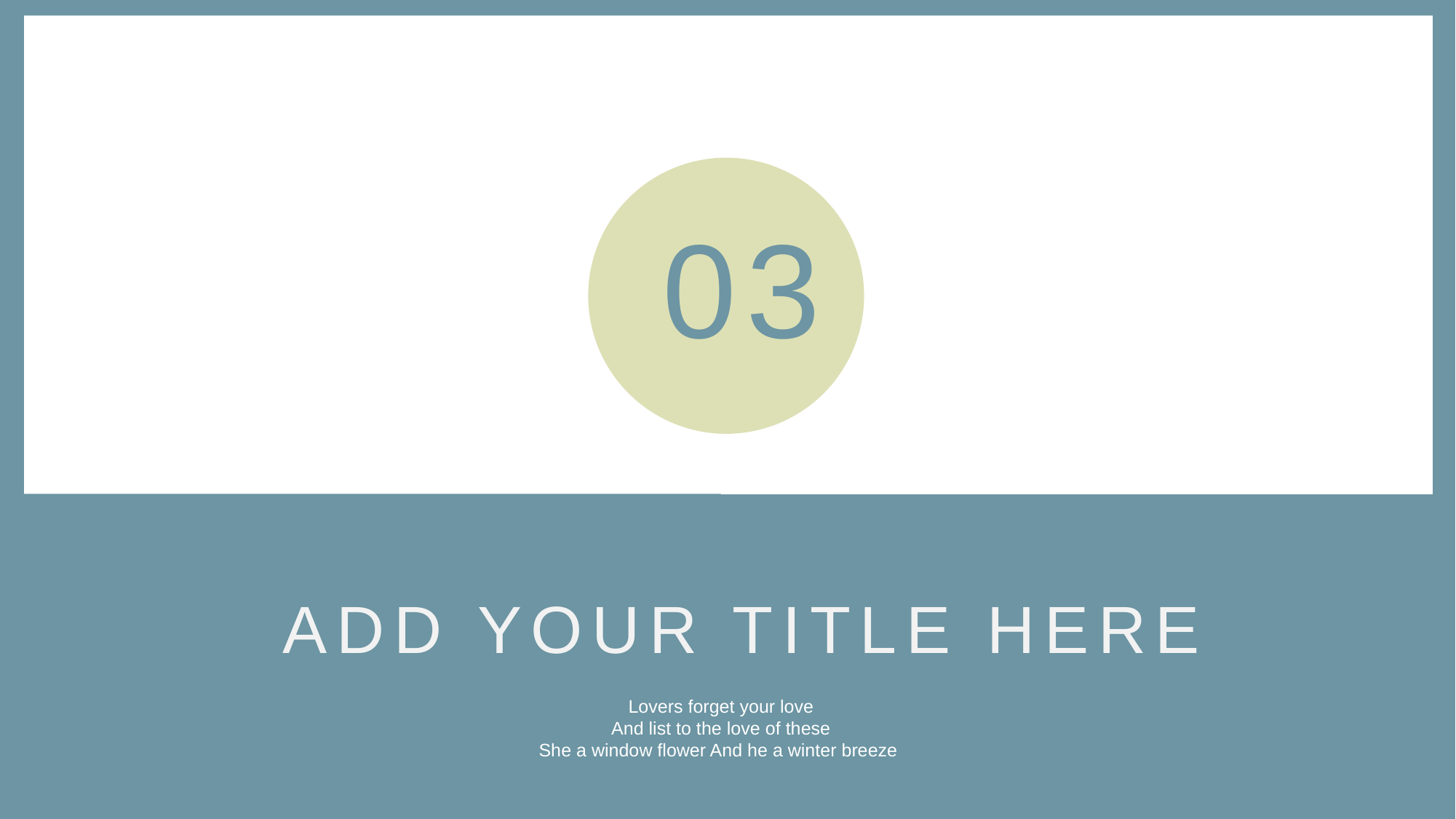

03

ADD YOUR TITLE HERE

Lovers forget your love
And list to the love of these
She a window flower And he a winter breeze